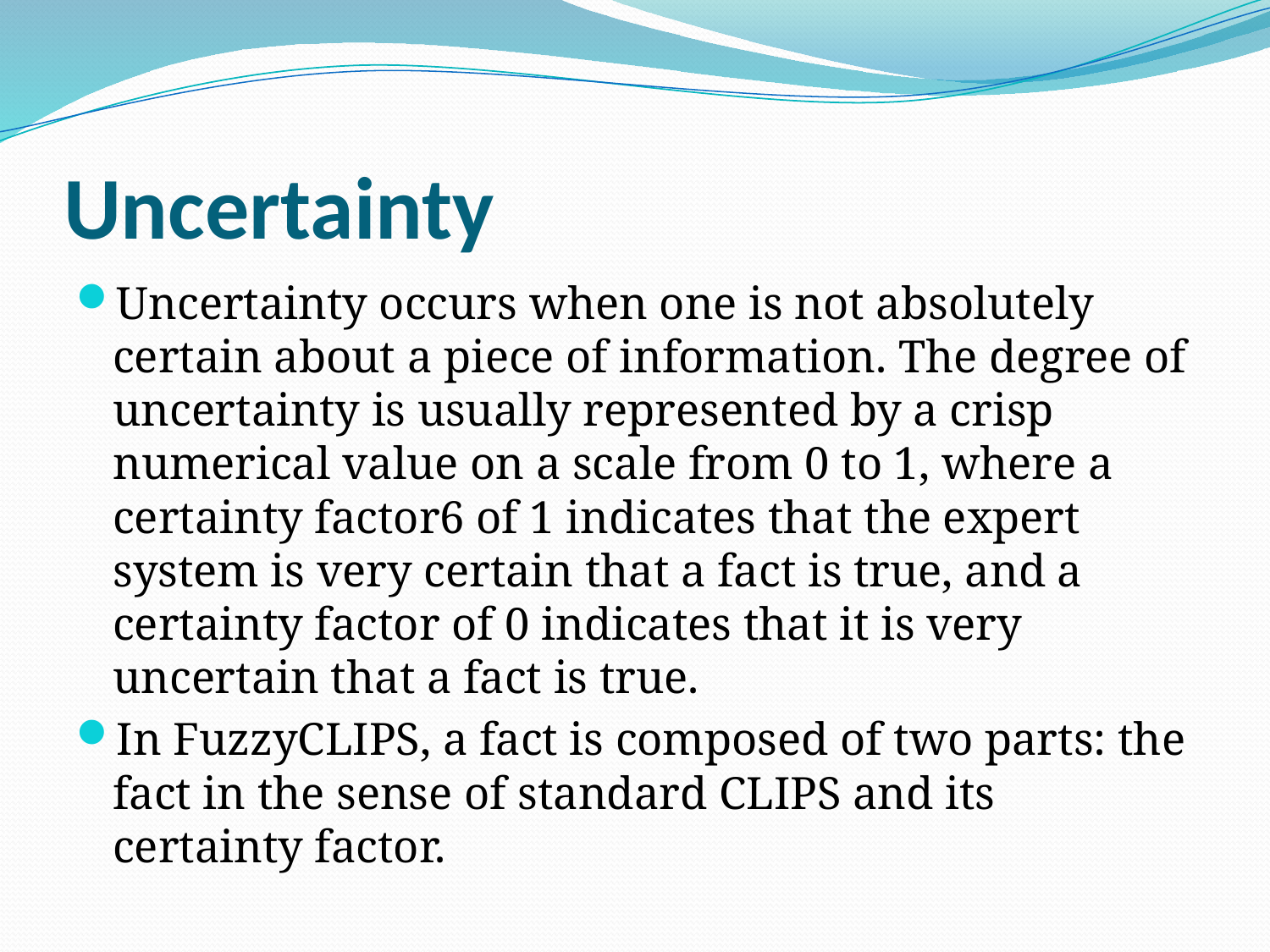

# Uncertainty
Uncertainty occurs when one is not absolutely certain about a piece of information. The degree of uncertainty is usually represented by a crisp numerical value on a scale from 0 to 1, where a certainty factor6 of 1 indicates that the expert system is very certain that a fact is true, and a certainty factor of 0 indicates that it is very uncertain that a fact is true.
In FuzzyCLIPS, a fact is composed of two parts: the fact in the sense of standard CLIPS and its certainty factor.